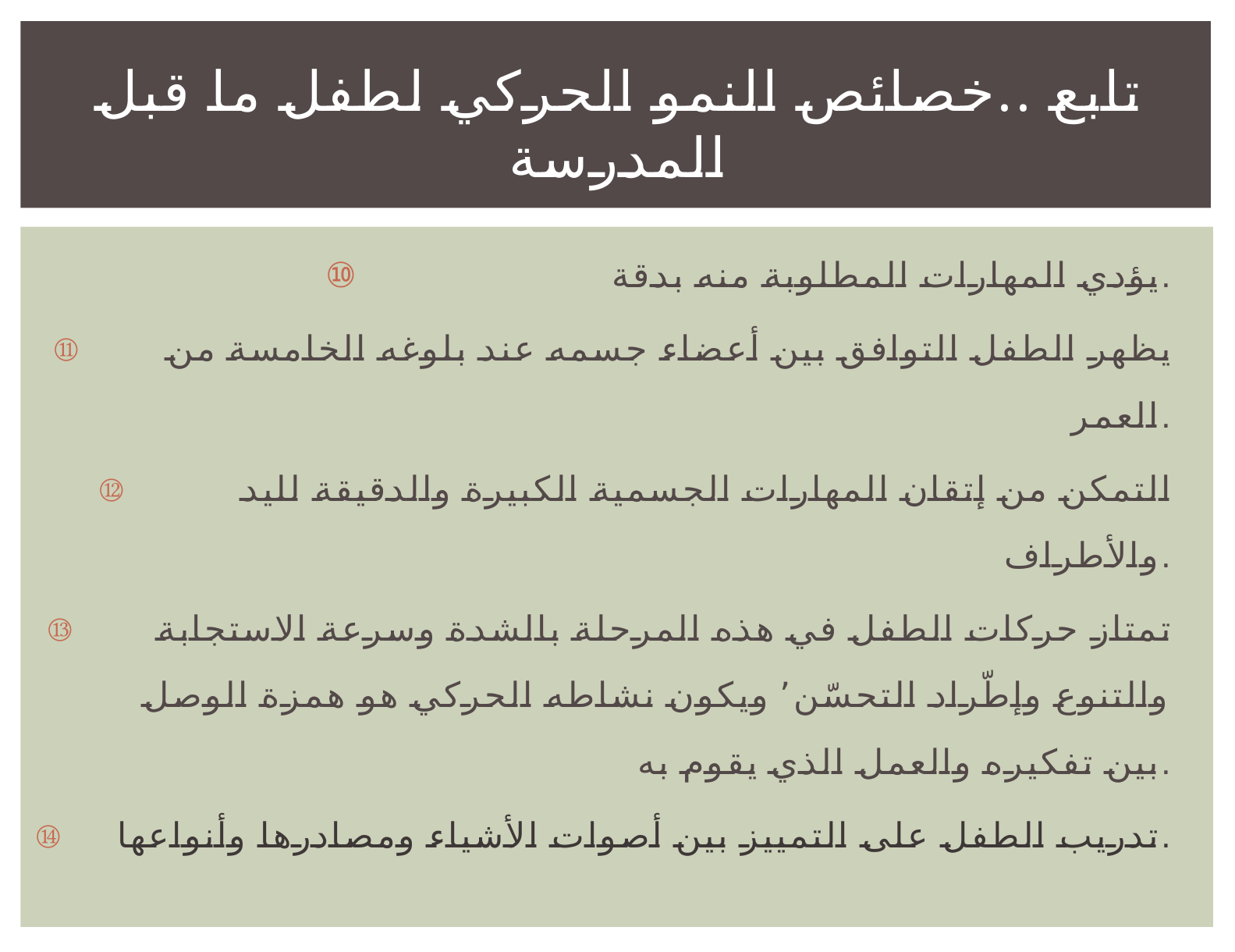

# تابع ..خصائص النمو الحركي لطفل ما قبل المدرسة
يؤدي المهارات المطلوبة منه بدقة.
يظهر الطفل التوافق بين أعضاء جسمه عند بلوغه الخامسة من العمر.
التمكن من إتقان المهارات الجسمية الكبيرة والدقيقة لليد والأطراف.
تمتاز حركات الطفل في هذه المرحلة بالشدة وسرعة الاستجابة والتنوع وإطّراد التحسّن٬ ويكون نشاطه الحركي هو همزة الوصل بين تفكيره والعمل الذي يقوم به.
تدريب الطفل على التمييز بين أصوات الأشياء ومصادرها وأنواعها.